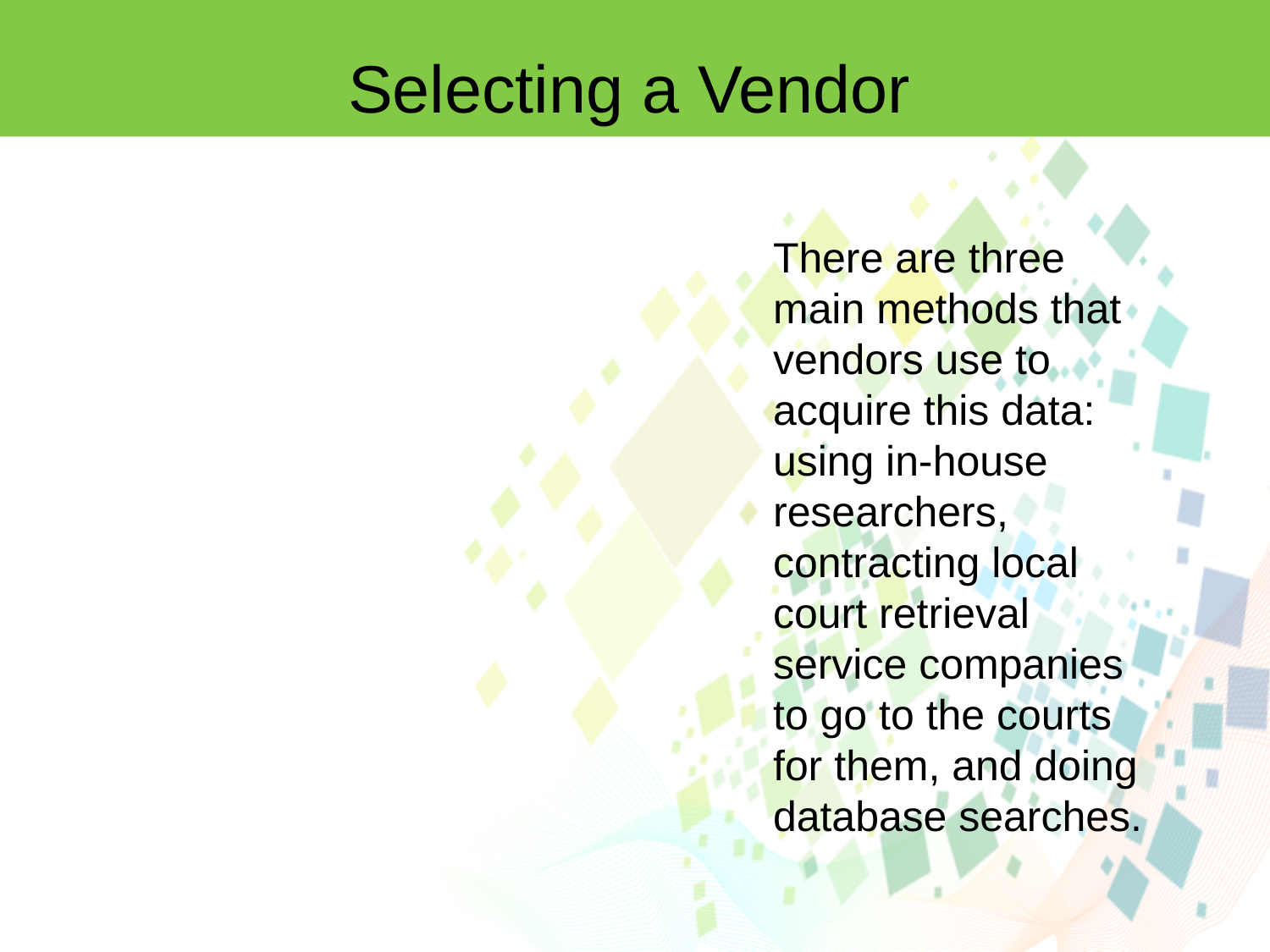

Selecting a Vendor
There are three main methods that vendors use to acquire this data: using in-house researchers,
contracting local court retrieval service companies to go to the courts
for them, and doing database searches.